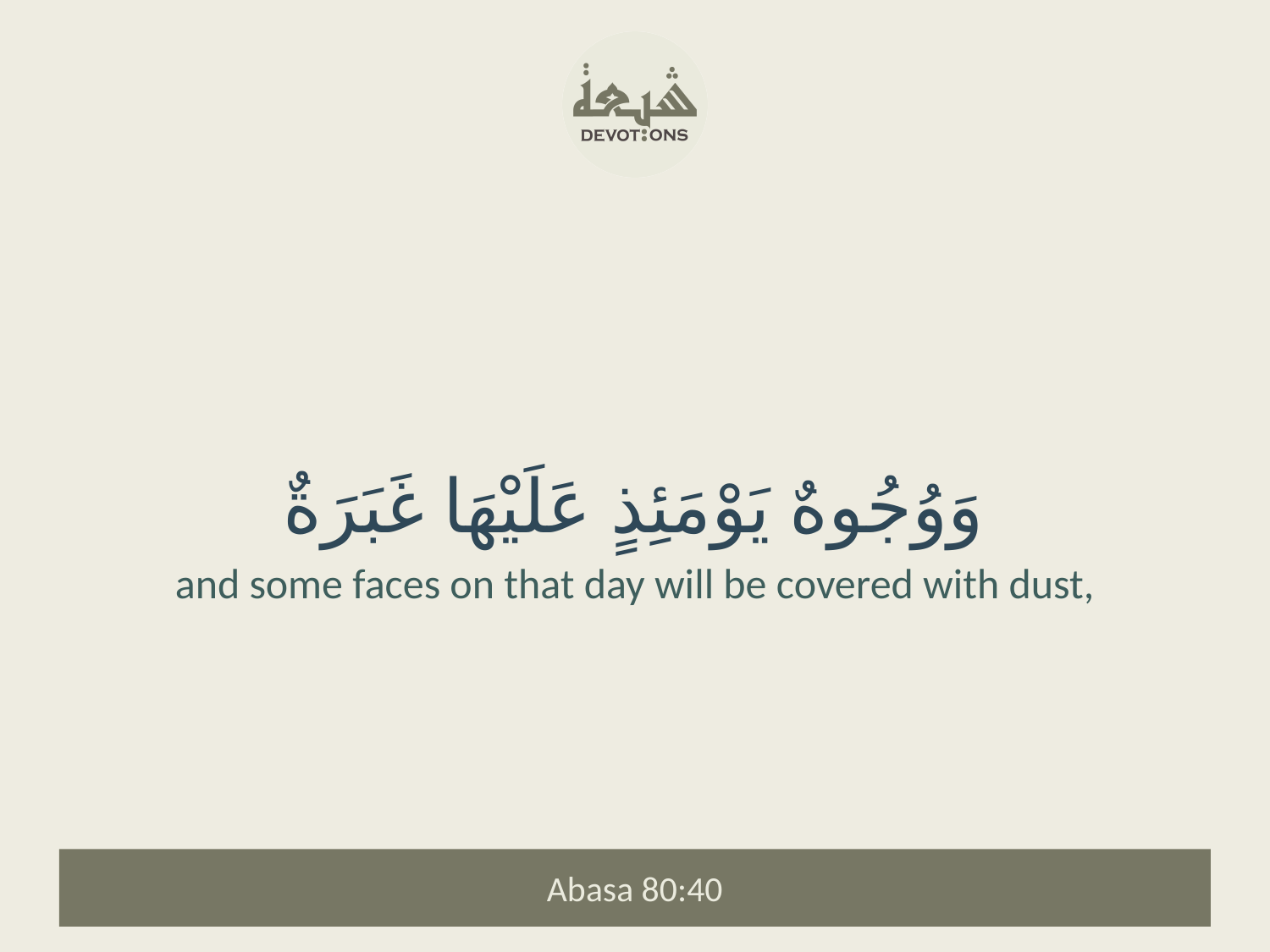

وَوُجُوهٌ يَوْمَئِذٍ عَلَيْهَا غَبَرَةٌ
and some faces on that day will be covered with dust,
Abasa 80:40